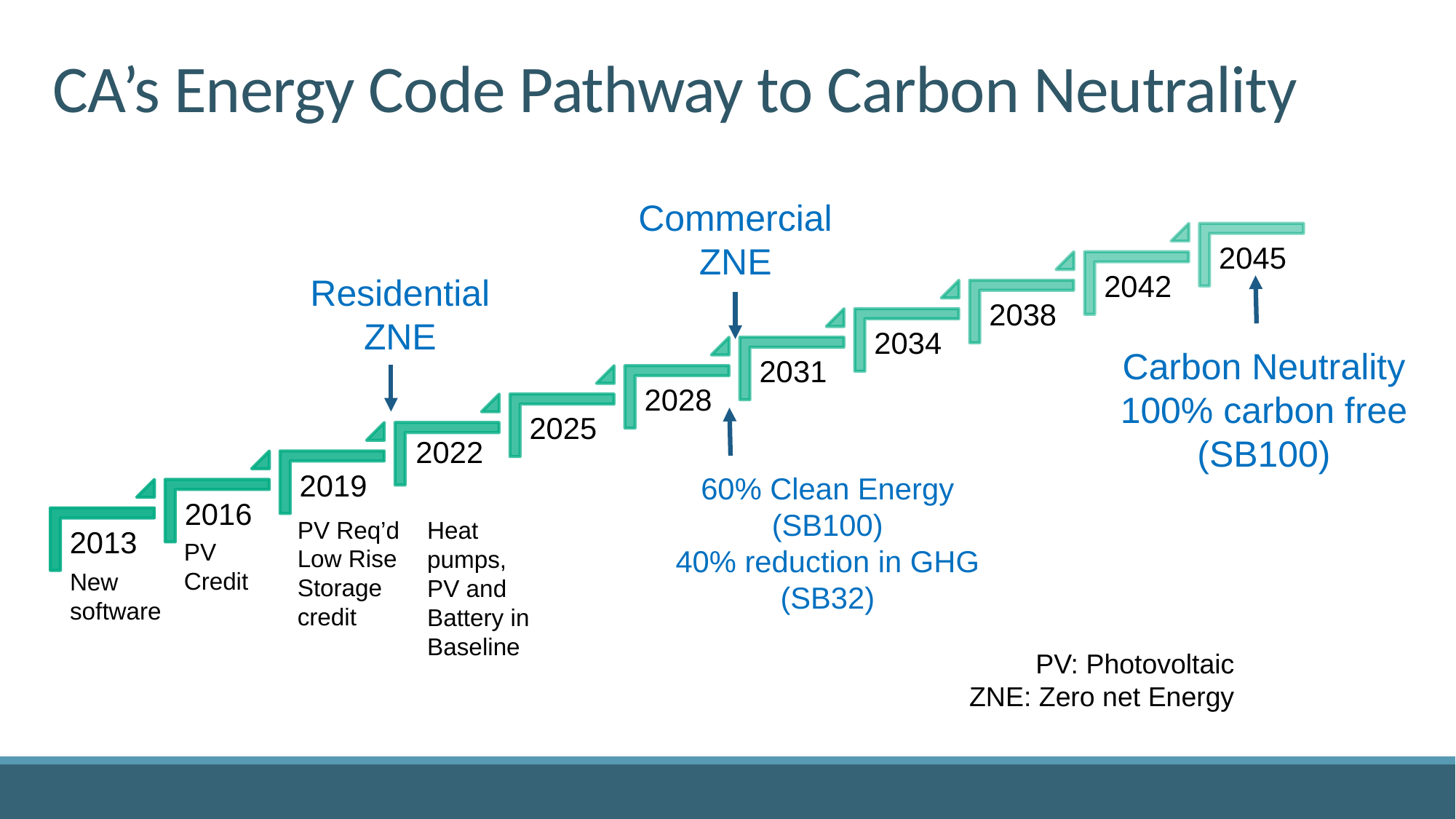

# CA’s Energy Code Pathway to Carbon Neutrality
Commercial ZNE

2045

2042
Residential ZNE

2038

2034

Carbon Neutrality
100% carbon free (SB100)

2031

2028

2025

2022

2019
60% Clean Energy (SB100)
40% reduction in GHG (SB32)

2016

PV Req’d Low Rise
Storage credit
Heat pumps, PV and Battery in Baseline
PV Credit
PV: Photovoltaic
ZNE: Zero net Energy

2013
New software